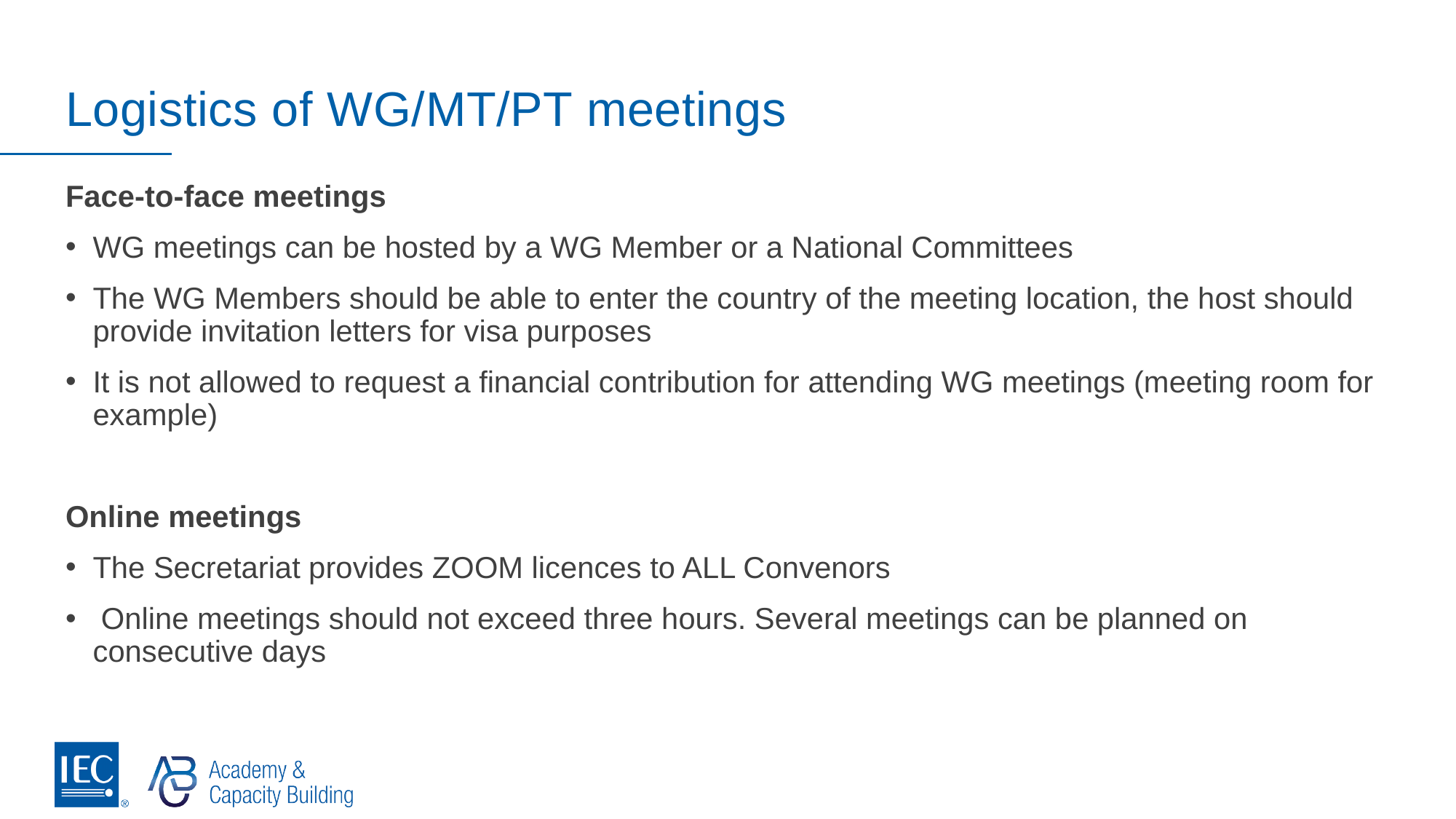

# Logistics of WG/MT/PT meetings
Face-to-face meetings
WG meetings can be hosted by a WG Member or a National Committees
The WG Members should be able to enter the country of the meeting location, the host should provide invitation letters for visa purposes
It is not allowed to request a financial contribution for attending WG meetings (meeting room for example)

Online meetings
The Secretariat provides ZOOM licences to ALL Convenors
 Online meetings should not exceed three hours. Several meetings can be planned on consecutive days